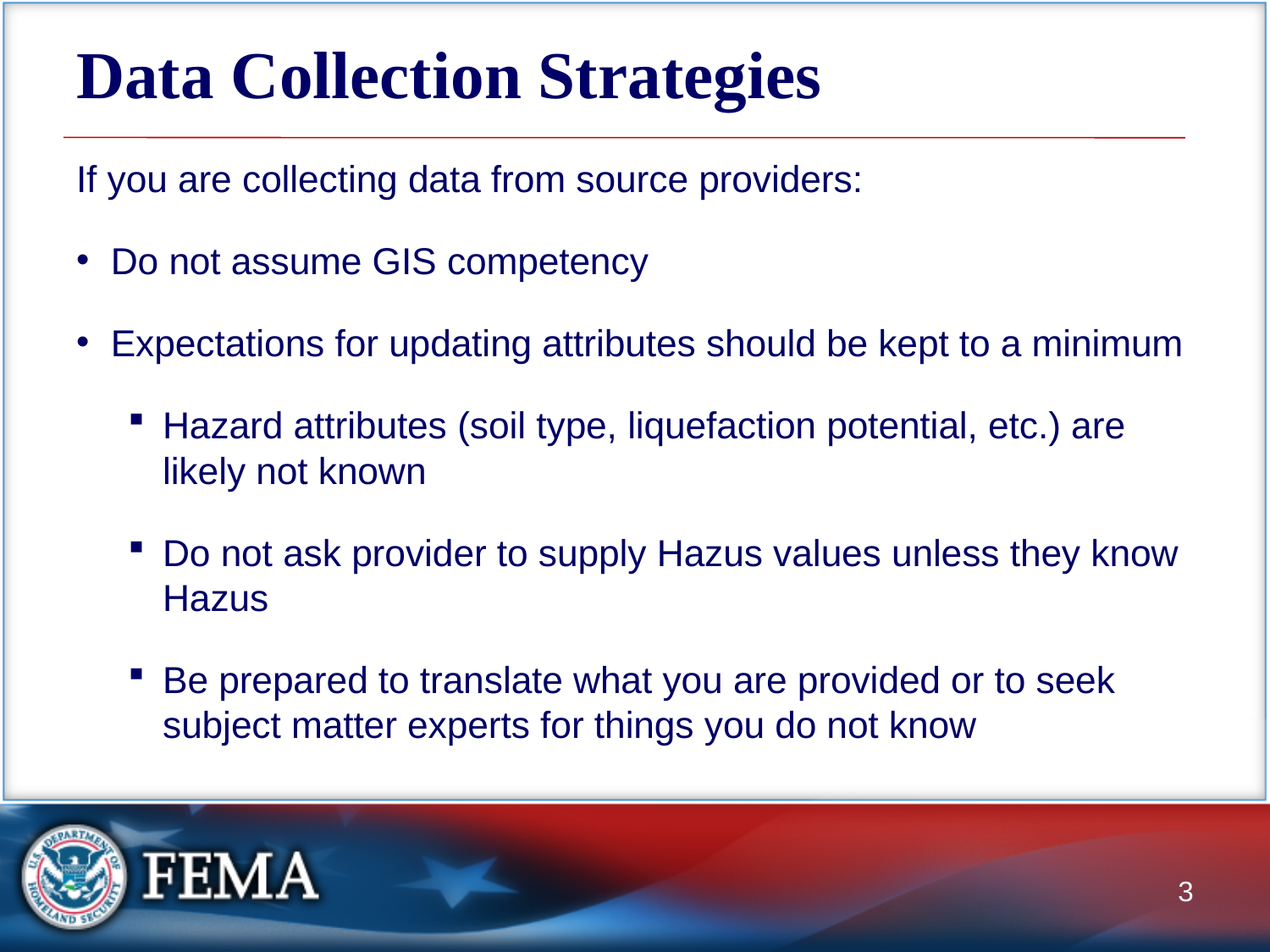

# Data Collection Strategies
If you are collecting data from source providers:
Do not assume GIS competency
Expectations for updating attributes should be kept to a minimum
Hazard attributes (soil type, liquefaction potential, etc.) are likely not known
Do not ask provider to supply Hazus values unless they know Hazus
Be prepared to translate what you are provided or to seek subject matter experts for things you do not know
3